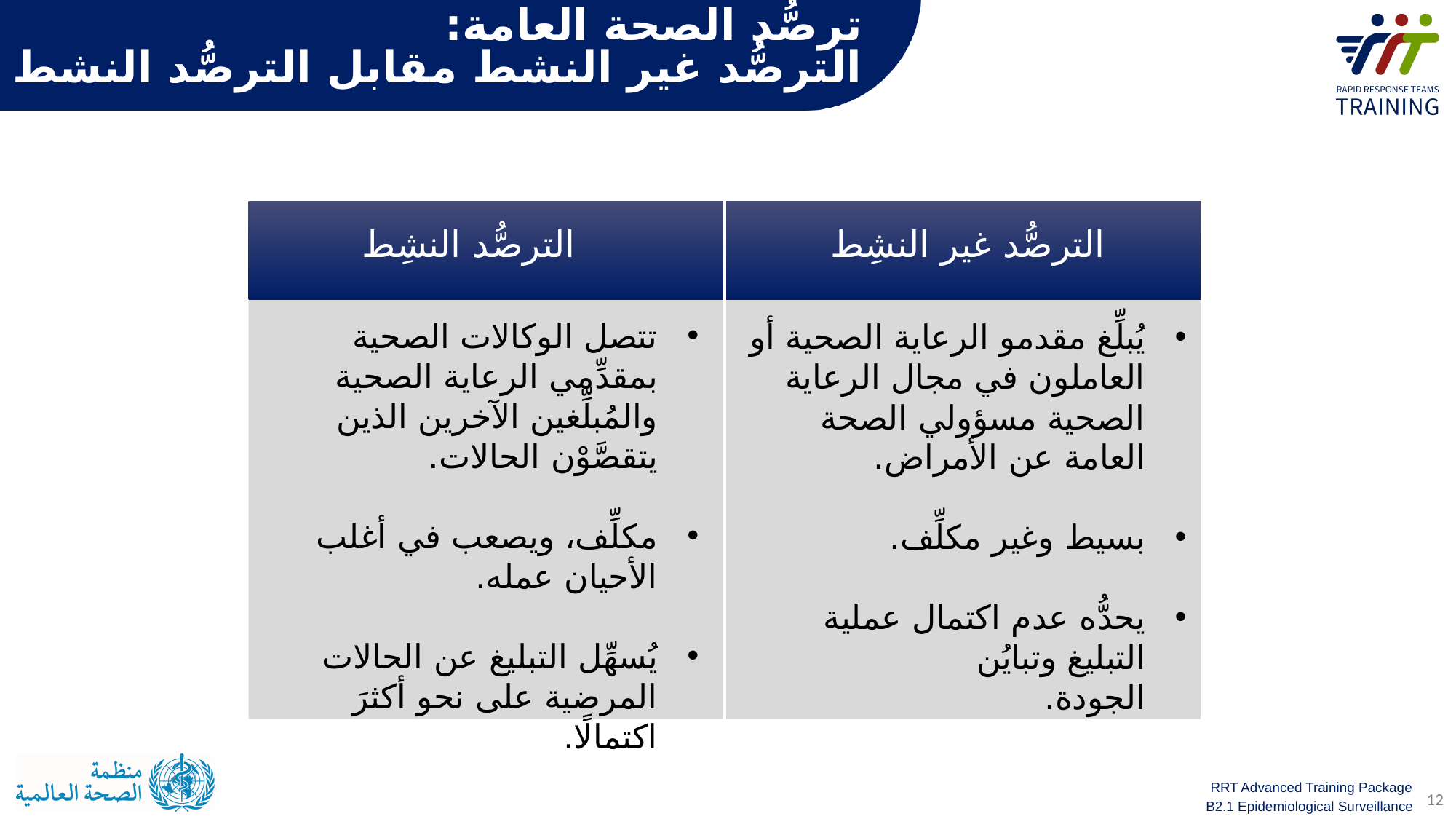

ترصُّد الصحة العامة: 
الترصُّد غير النشط مقابل الترصُّد النشط

الترصُّد النشِط
الترصُّد غير النشِط
تتصل الوكالات الصحية بمقدِّمي الرعاية الصحية والمُبلِّغين الآخرين الذين يتقصَّوْن الحالات.

مكلِّف، ويصعب في أغلب الأحيان عمله.

يُسهِّل التبليغ عن الحالات المرضية على نحو أكثرَ اكتمالًا.
يُبلِّغ مقدمو الرعاية الصحية أو العاملون في مجال الرعاية الصحية مسؤولي الصحة العامة عن الأمراض.

بسيط وغير مكلِّف.

يحدُّه عدم اكتمال عملية التبليغ وتبايُن
الجودة.